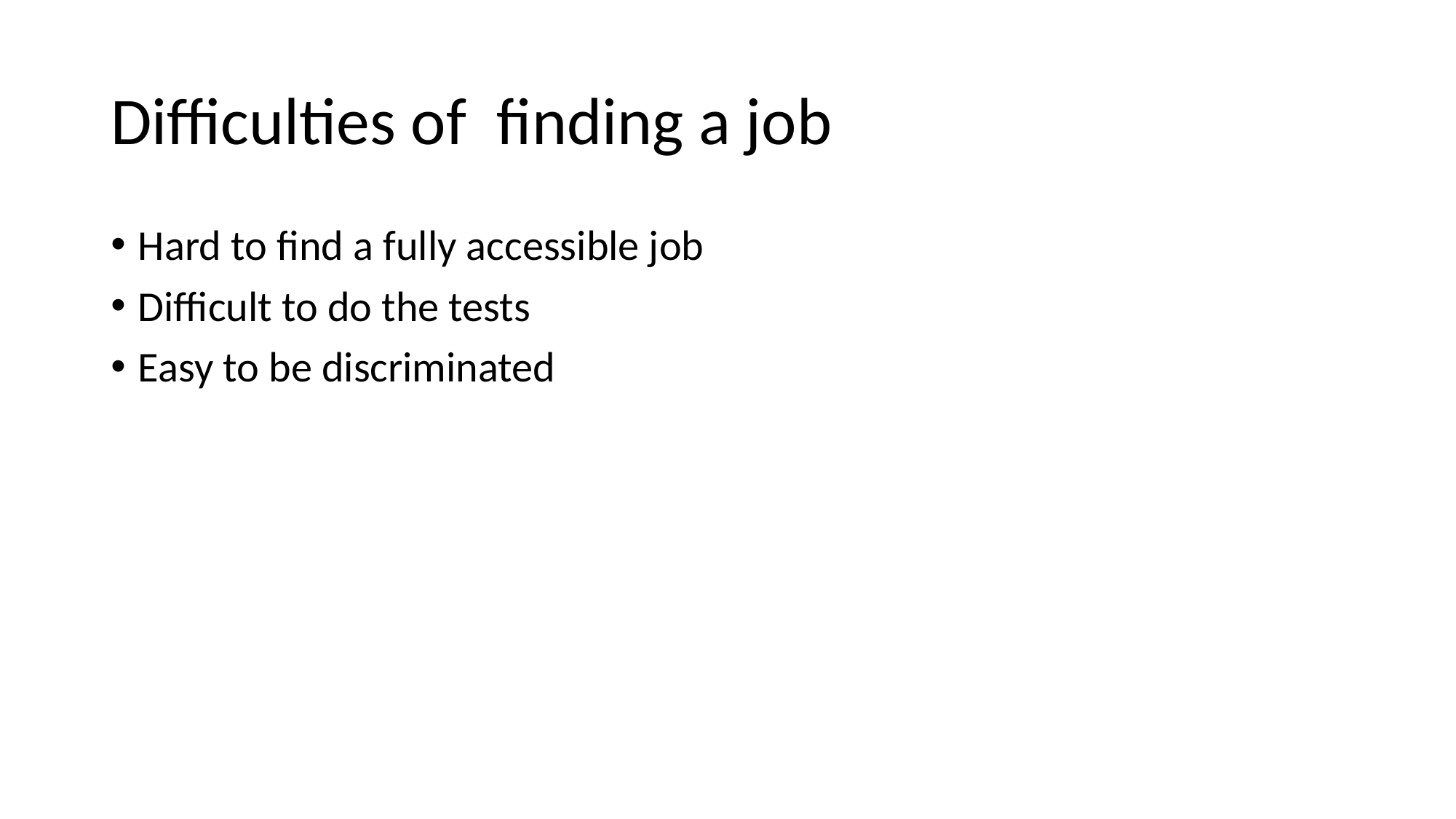

# Difficulties of  finding a job
Hard to find a fully accessible job
Difficult to do the tests
Easy to be discriminated